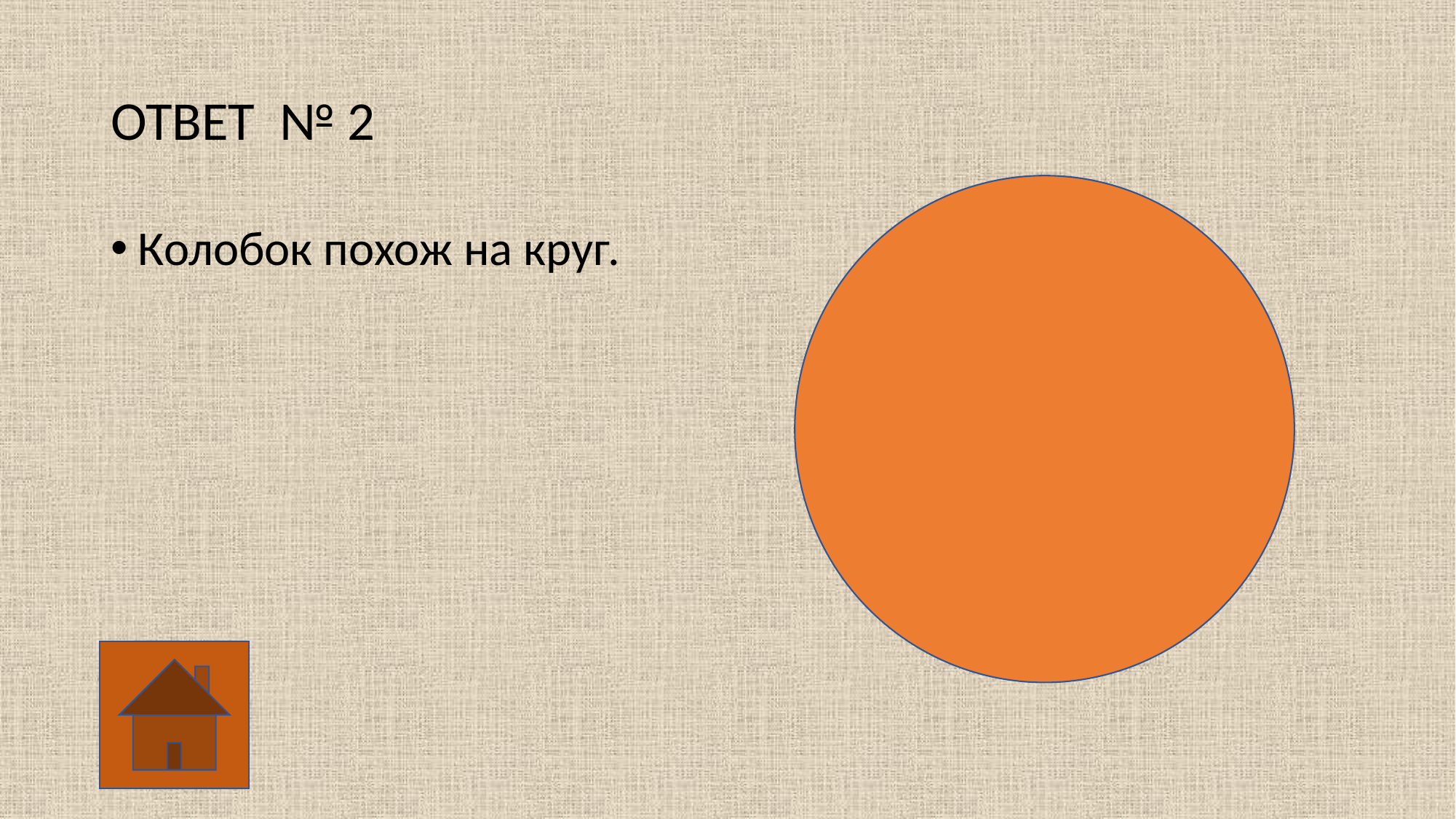

# ОТВЕТ  № 2

Колобок похож на круг.